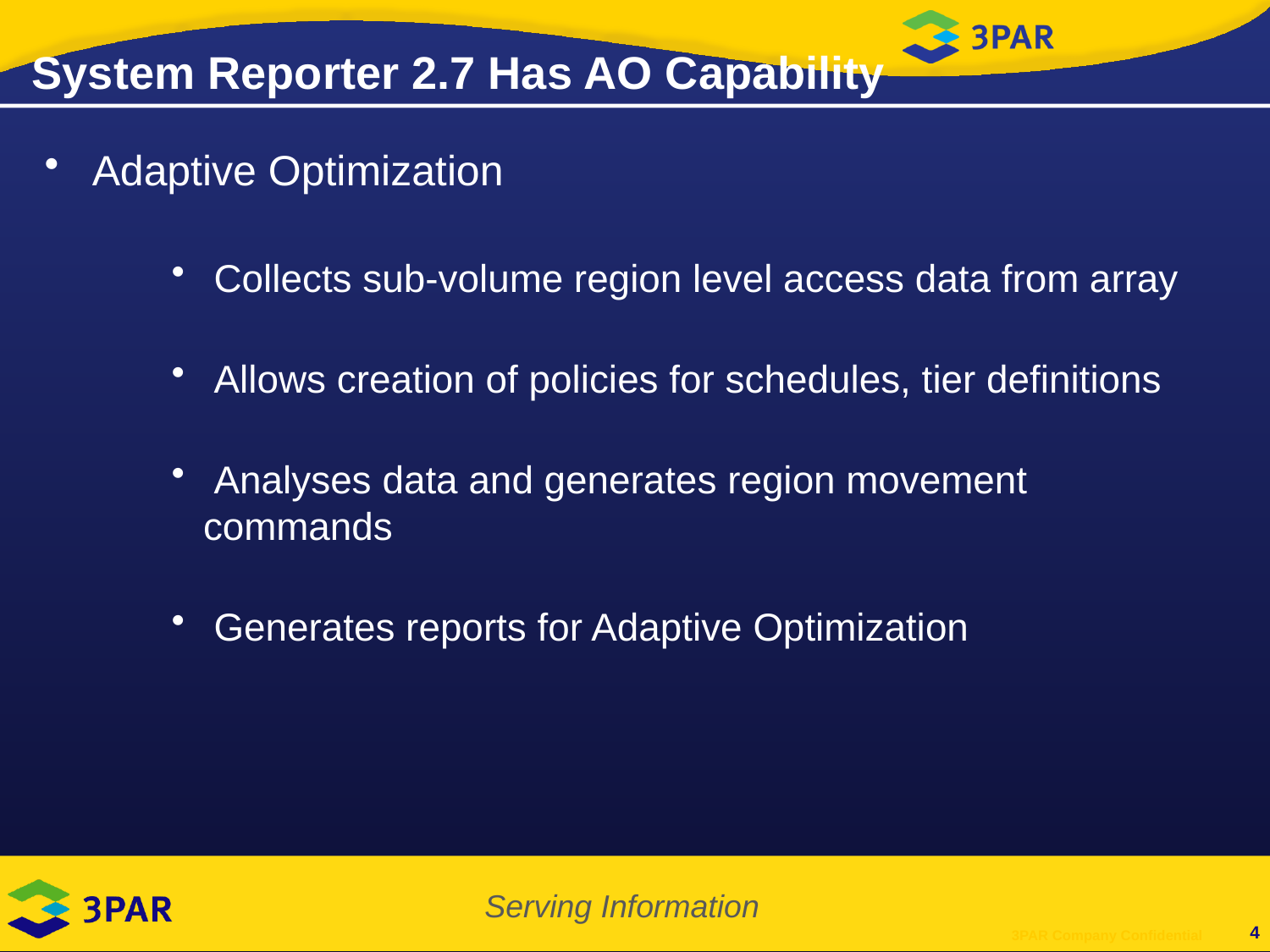

System Reporter 2.7 Has AO Capability
Adaptive Optimization
 Collects sub-volume region level access data from array
 Allows creation of policies for schedules, tier definitions
 Analyses data and generates region movement         commands
 Generates reports for Adaptive Optimization
4
3PAR Company Confidential